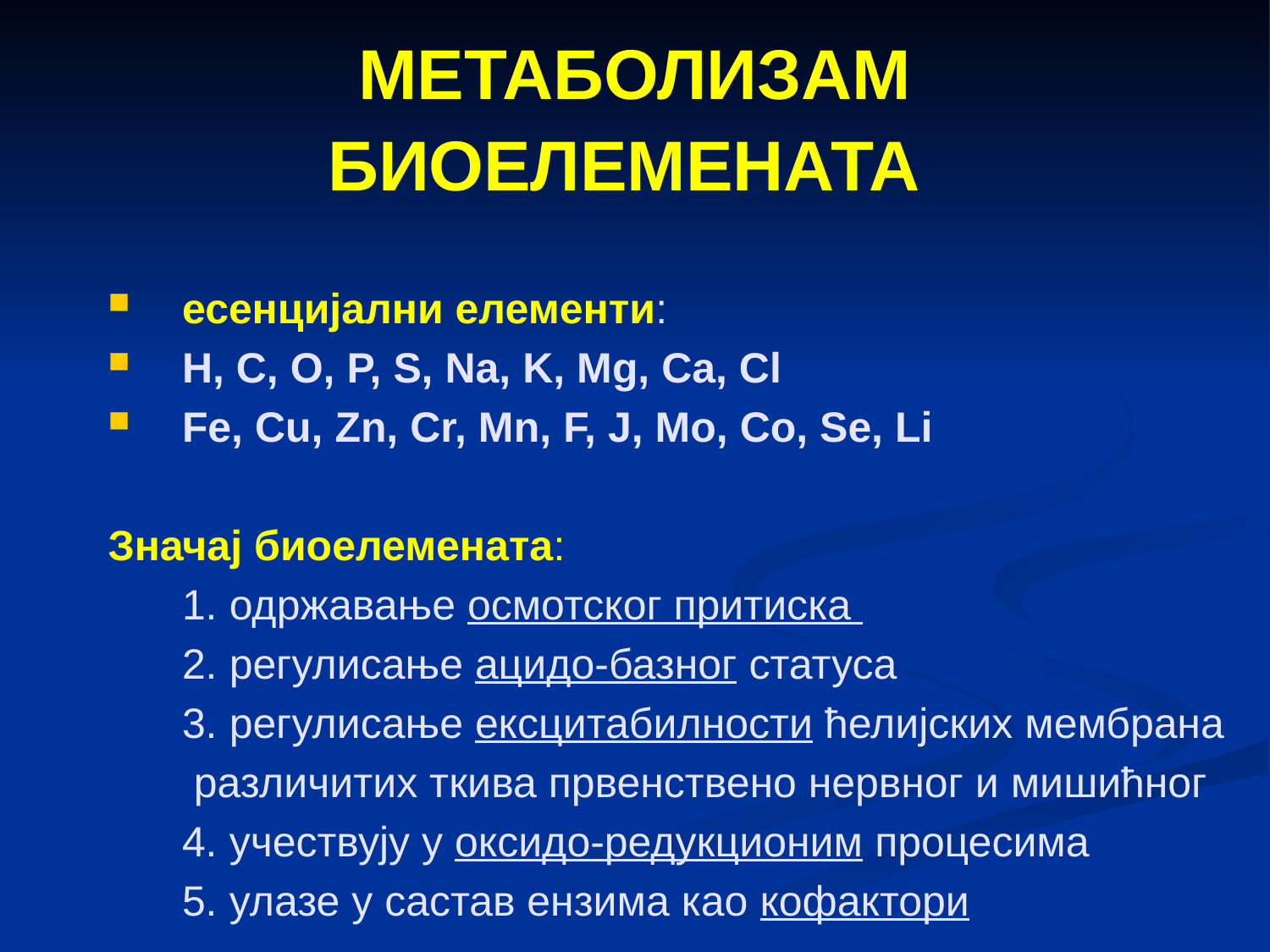

# МЕТАБОЛИЗАМ БИОЕЛЕМЕНАТА
есенцијални елементи:
H, C, О, P, S, Na, K, Mg, Ca, Cl
Fe, Cu, Zn, Cr, Mn, F, J, Mo, Co, Se, Li

Значај биоелемената:
	1. одржавање осмотског притиска
	2. регулисање ацидо-базног статуса
	3. регулисање ексцитабилности ћелијских мембрана
	 различитих ткива првенствено нервног и мишићног
	4. учествују у оксидо-редукционим процесима
	5. улазе у састав ензима као кофактори